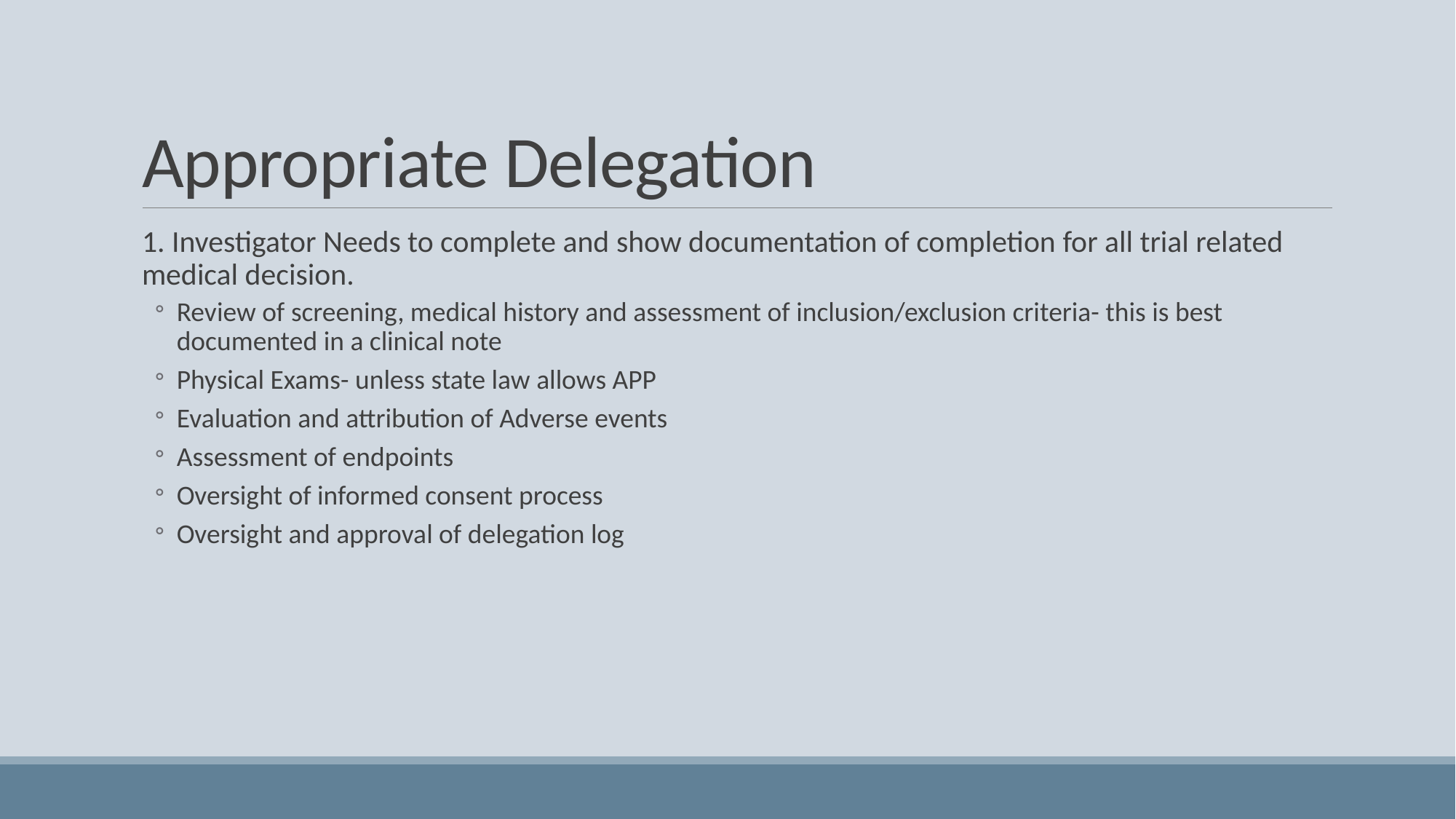

# Appropriate Delegation
1. Investigator Needs to complete and show documentation of completion for all trial related medical decision.
Review of screening, medical history and assessment of inclusion/exclusion criteria- this is best documented in a clinical note
Physical Exams- unless state law allows APP
Evaluation and attribution of Adverse events
Assessment of endpoints
Oversight of informed consent process
Oversight and approval of delegation log